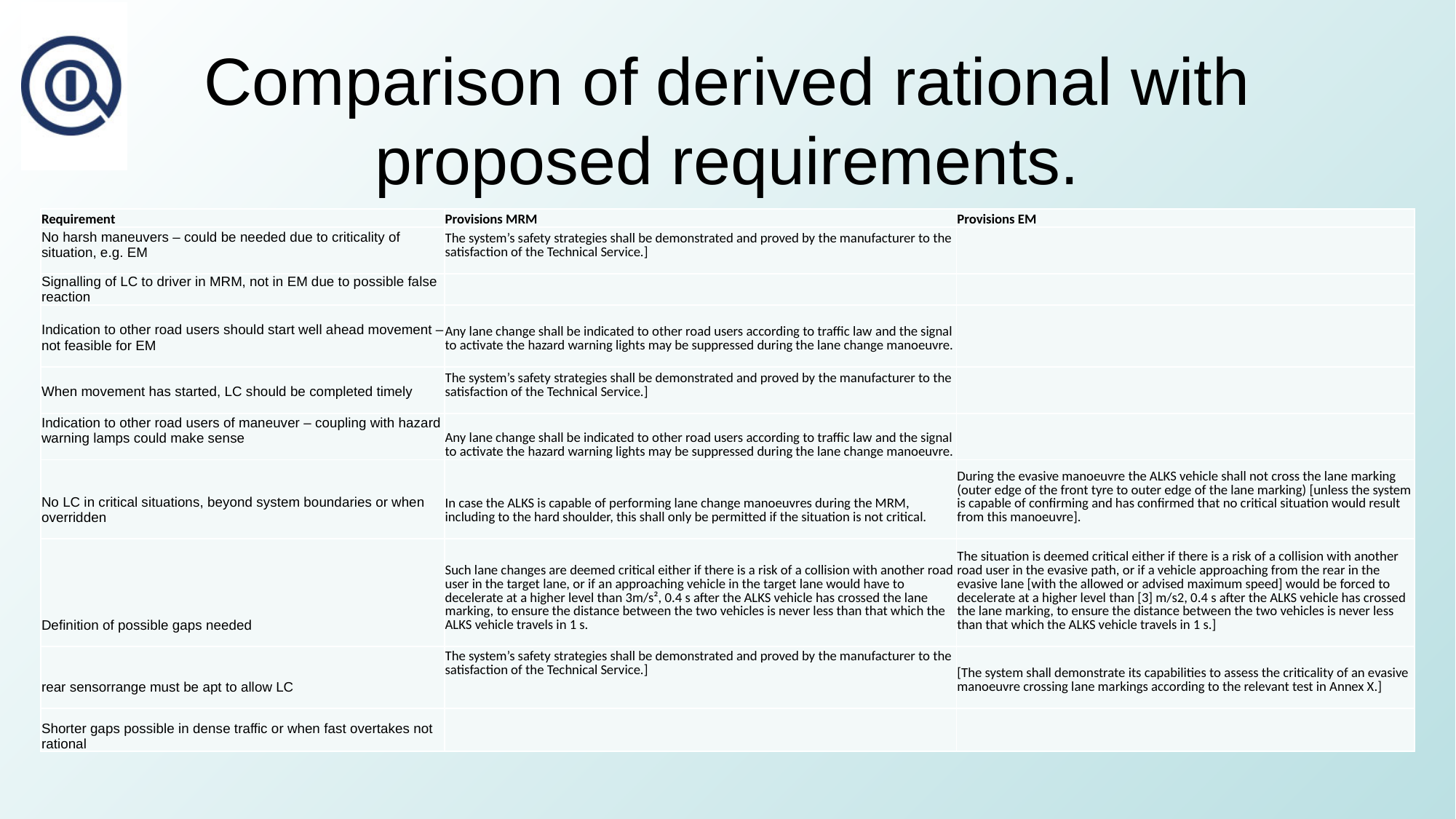

# Comparison of derived rational with proposed requirements.
| Requirement | Provisions MRM | Provisions EM |
| --- | --- | --- |
| No harsh maneuvers – could be needed due to criticality of situation, e.g. EM | The system’s safety strategies shall be demonstrated and proved by the manufacturer to the satisfaction of the Technical Service.] |  |
| Signalling of LC to driver in MRM, not in EM due to possible false reaction |  |  |
| Indication to other road users should start well ahead movement – not feasible for EM | Any lane change shall be indicated to other road users according to traffic law and the signal to activate the hazard warning lights may be suppressed during the lane change manoeuvre. |  |
| When movement has started, LC should be completed timely | The system’s safety strategies shall be demonstrated and proved by the manufacturer to the satisfaction of the Technical Service.] |  |
| Indication to other road users of maneuver – coupling with hazard warning lamps could make sense | Any lane change shall be indicated to other road users according to traffic law and the signal to activate the hazard warning lights may be suppressed during the lane change manoeuvre. |  |
| No LC in critical situations, beyond system boundaries or when overridden | In case the ALKS is capable of performing lane change manoeuvres during the MRM, including to the hard shoulder, this shall only be permitted if the situation is not critical. | During the evasive manoeuvre the ALKS vehicle shall not cross the lane marking (outer edge of the front tyre to outer edge of the lane marking) [unless the system is capable of confirming and has confirmed that no critical situation would result from this manoeuvre]. |
| Definition of possible gaps needed | Such lane changes are deemed critical either if there is a risk of a collision with another road user in the target lane, or if an approaching vehicle in the target lane would have to decelerate at a higher level than 3m/s², 0.4 s after the ALKS vehicle has crossed the lane marking, to ensure the distance between the two vehicles is never less than that which the ALKS vehicle travels in 1 s. | The situation is deemed critical either if there is a risk of a collision with another road user in the evasive path, or if a vehicle approaching from the rear in the evasive lane [with the allowed or advised maximum speed] would be forced to decelerate at a higher level than [3] m/s2, 0.4 s after the ALKS vehicle has crossed the lane marking, to ensure the distance between the two vehicles is never less than that which the ALKS vehicle travels in 1 s.] |
| rear sensorrange must be apt to allow LC | The system’s safety strategies shall be demonstrated and proved by the manufacturer to the satisfaction of the Technical Service.] | [The system shall demonstrate its capabilities to assess the criticality of an evasive manoeuvre crossing lane markings according to the relevant test in Annex X.] |
| Shorter gaps possible in dense traffic or when fast overtakes not rational |  |  |